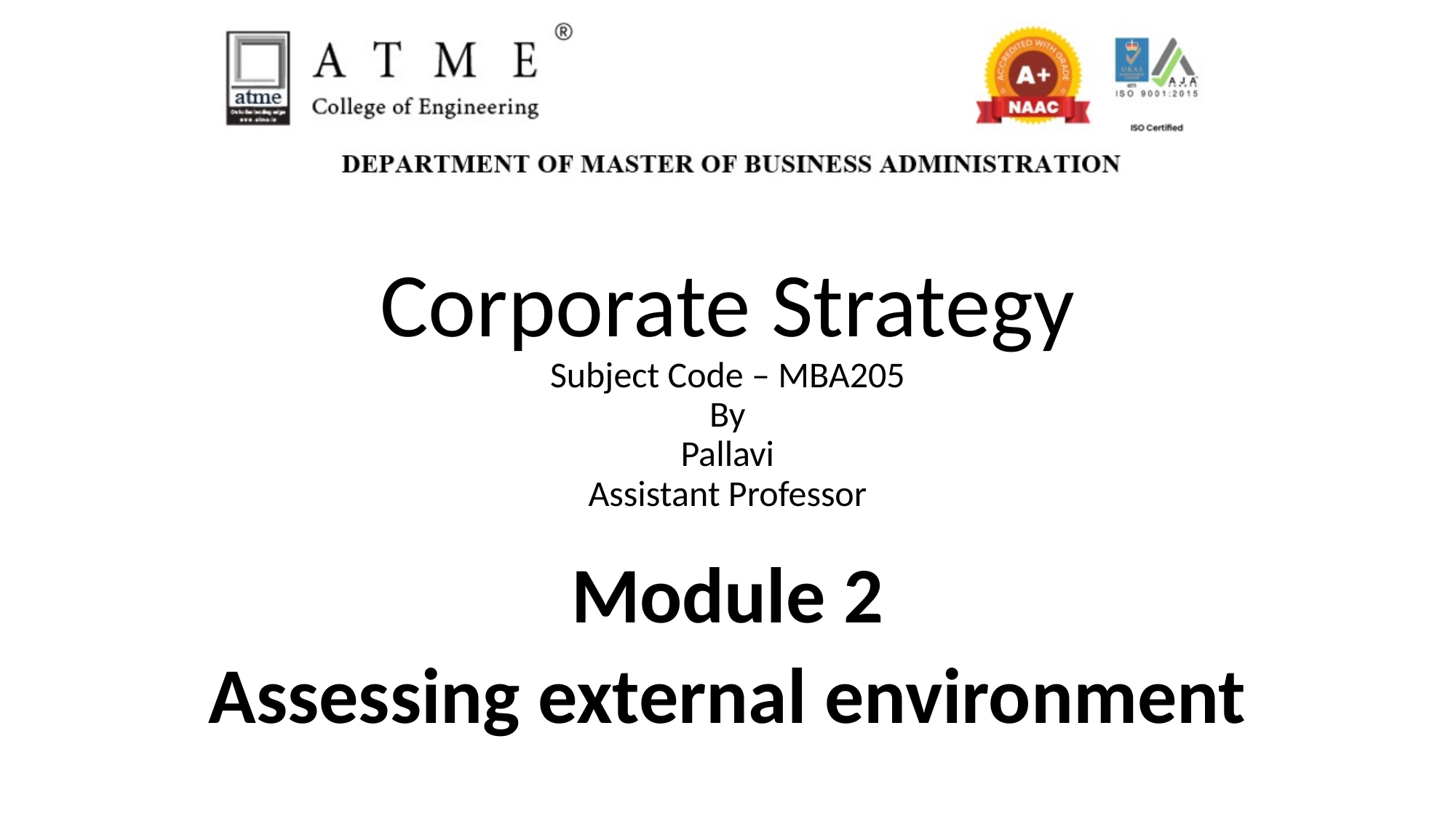

# Corporate Strategy Subject Code – MBA205 By Pallavi Assistant Professor
Module 2
Assessing external environment